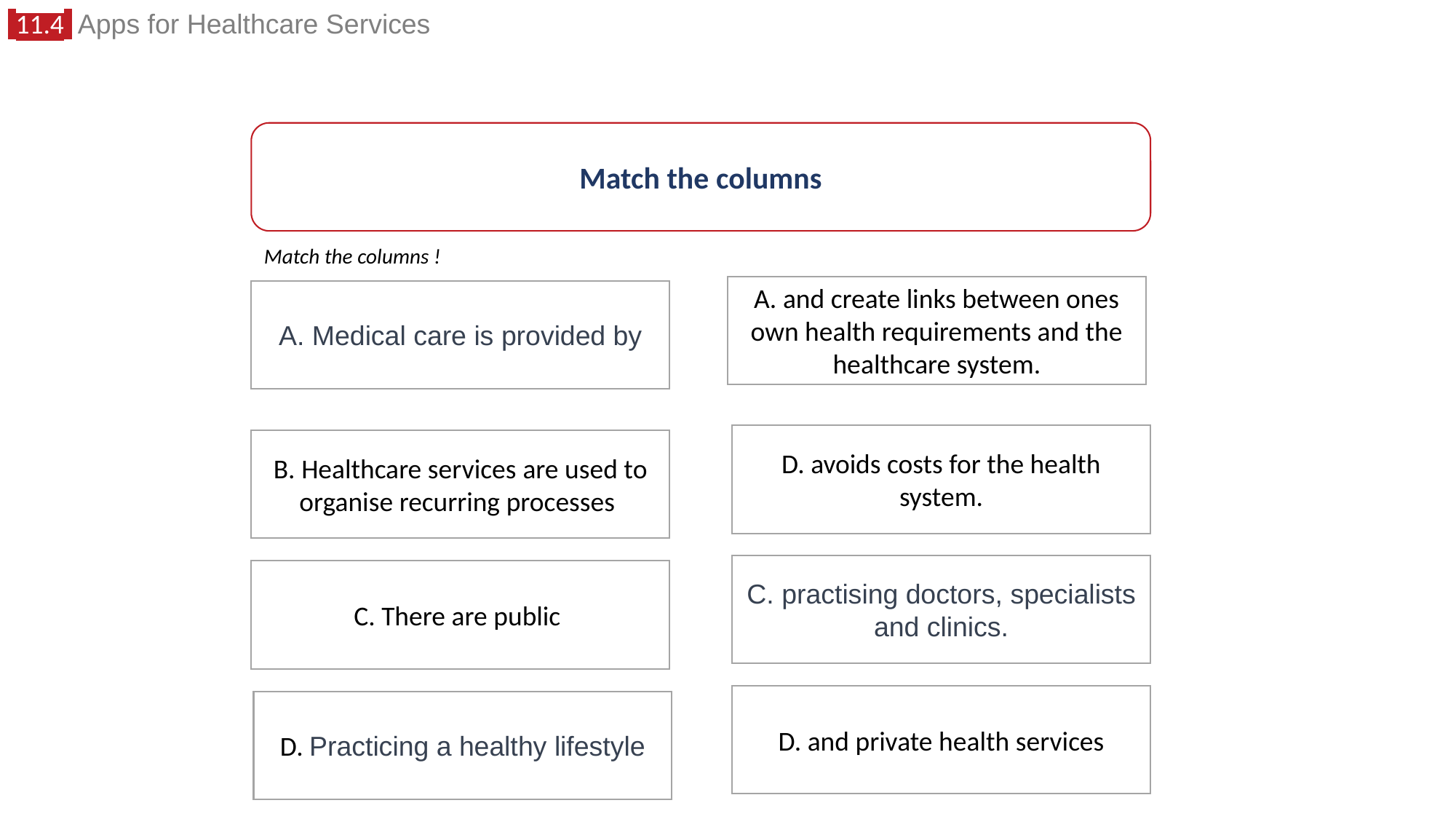

Match the columns
Match the columns !
A. and create links between ones own health requirements and the healthcare system.
A. Medical care is provided by
D. avoids costs for the health system.
B. Healthcare services are used to organise recurring processes
C. practising doctors, specialists and clinics.
C. There are public
D. and private health services
D. Practicing a healthy lifestyle